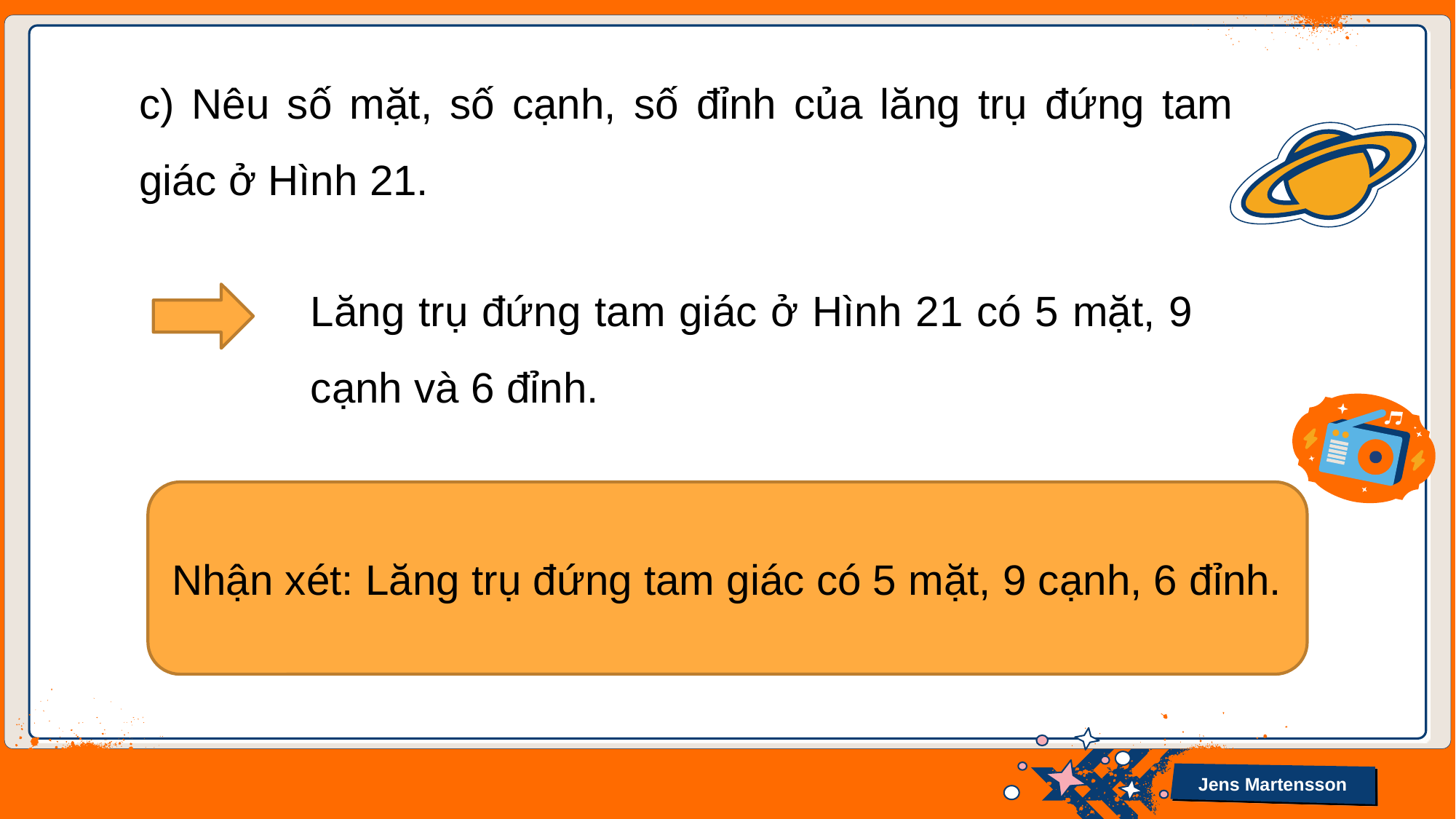

c) Nêu số mặt, số cạnh, số đỉnh của lăng trụ đứng tam giác ở Hình 21.

Lăng trụ đứng tam giác ở Hình 21 có 5 mặt, 9 cạnh và 6 đỉnh.

Nhận xét: Lăng trụ đứng tam giác có 5 mặt, 9 cạnh, 6 đỉnh.